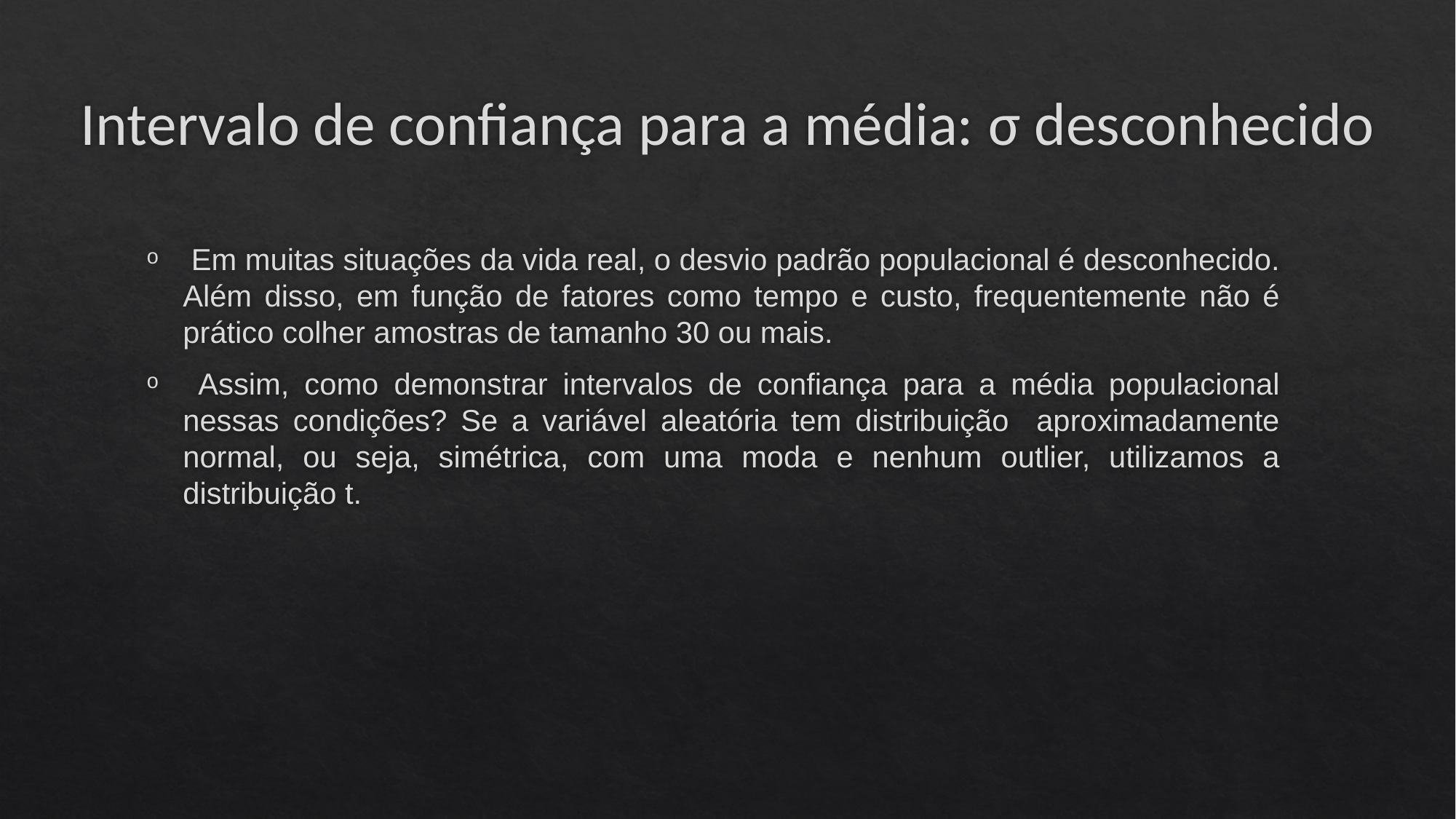

# Intervalo de confiança para a média: σ desconhecido
 Em muitas situações da vida real, o desvio padrão populacional é desconhecido. Além disso, em função de fatores como tempo e custo, frequentemente não é prático colher amostras de tamanho 30 ou mais.
 Assim, como demonstrar intervalos de confiança para a média populacional nessas condições? Se a variável aleatória tem distribuição  aproximadamente normal, ou seja, simétrica, com uma moda e nenhum outlier, utilizamos a distribuição t.